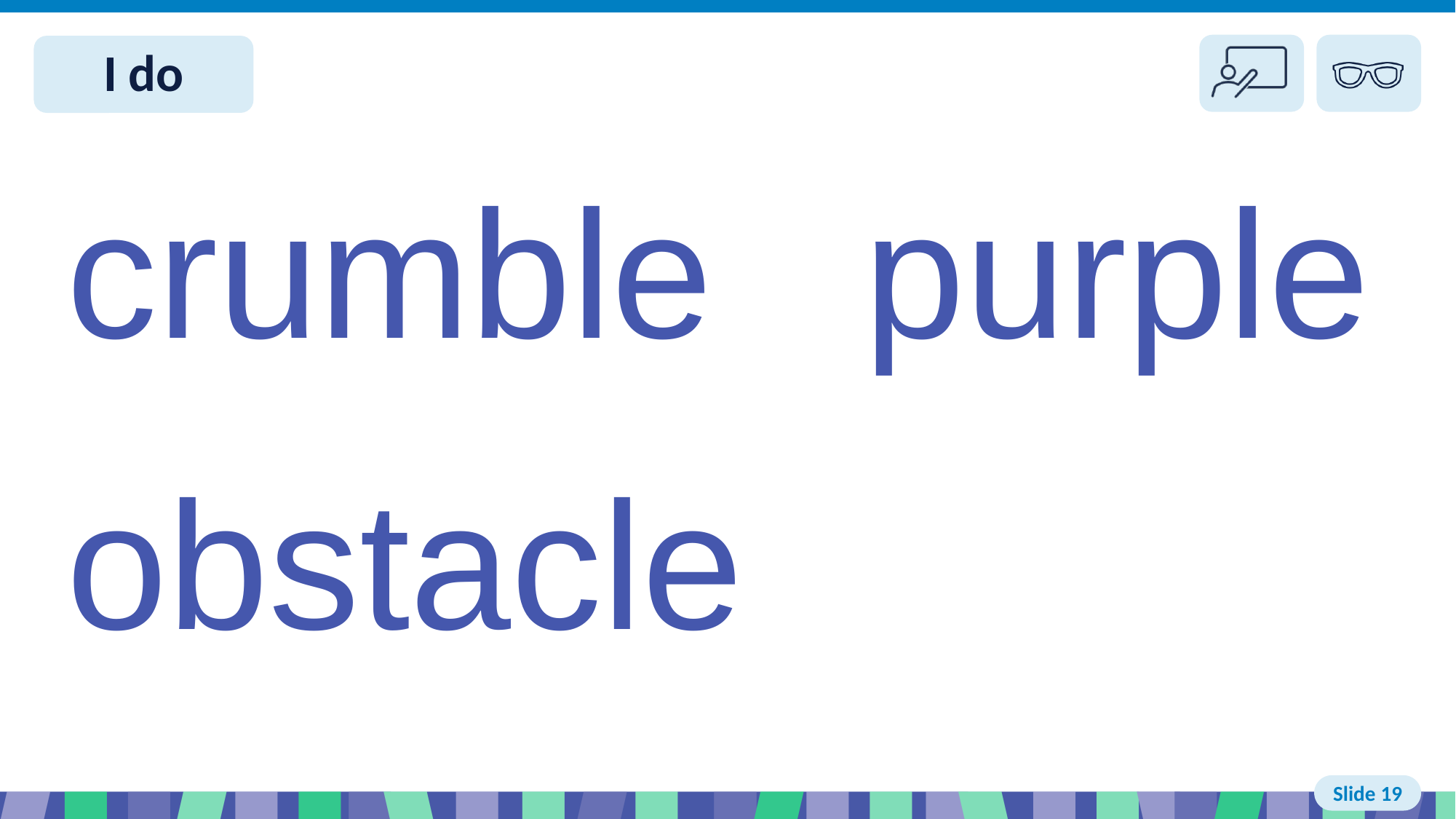

Slide 19 I do
crumble   purple
obstacle